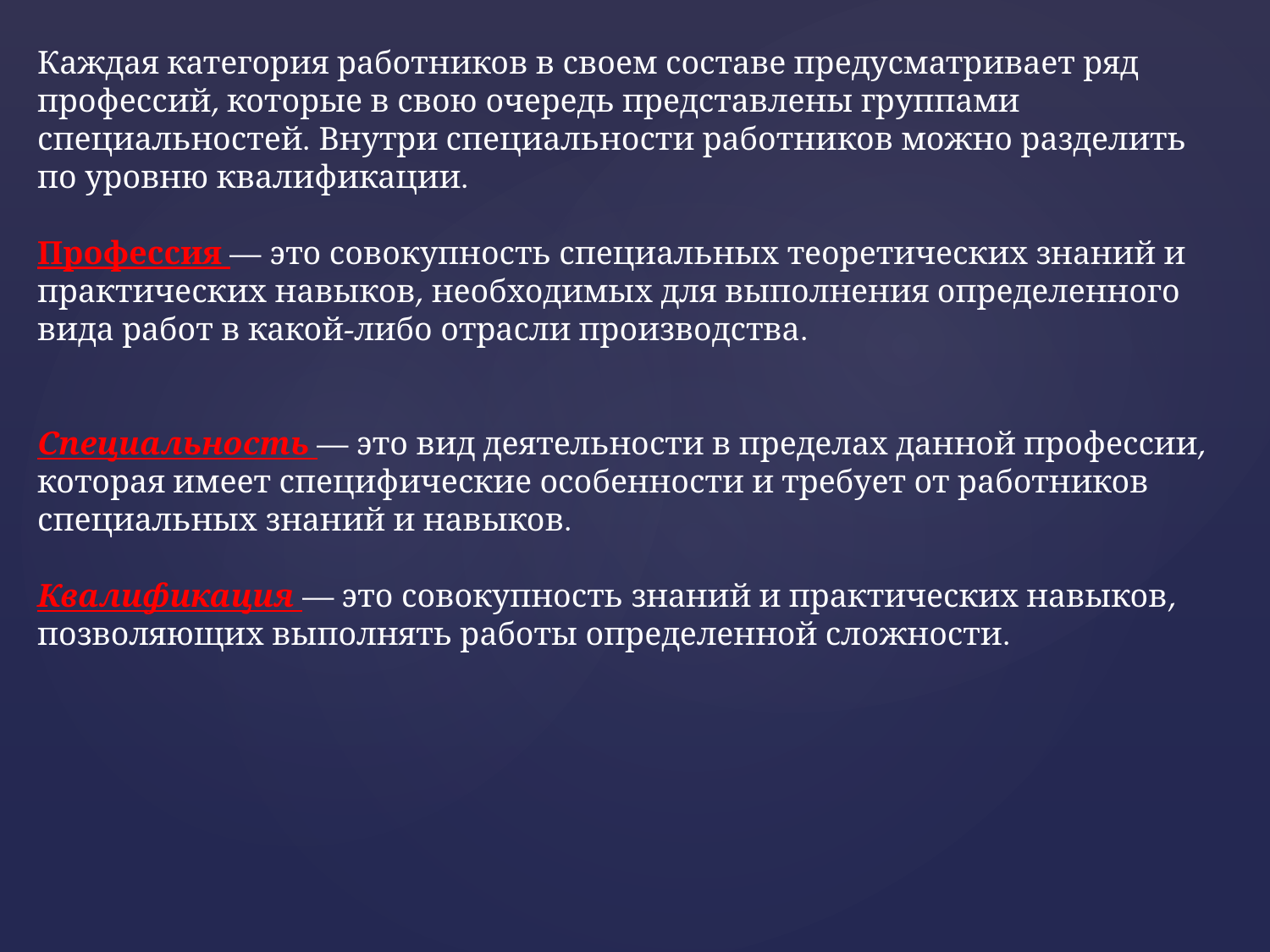

Каждая категория работников в своем составе предусматривает ряд профессий, которые в свою очередь представлены группами специальностей. Внутри специальности работников можно разделить по уровню квалификации.

Профессия — это совокупность специальных теоретических знаний и практических навыков, необходимых для выполнения определенного вида работ в какой-либо отрасли производства.

Специальность — это вид деятельности в пределах данной профессии, которая имеет специфические особенности и требует от работников специальных знаний и навыков.

Квалификация — это совокупность знаний и практических навыков, позволяющих выполнять работы определенной сложности.